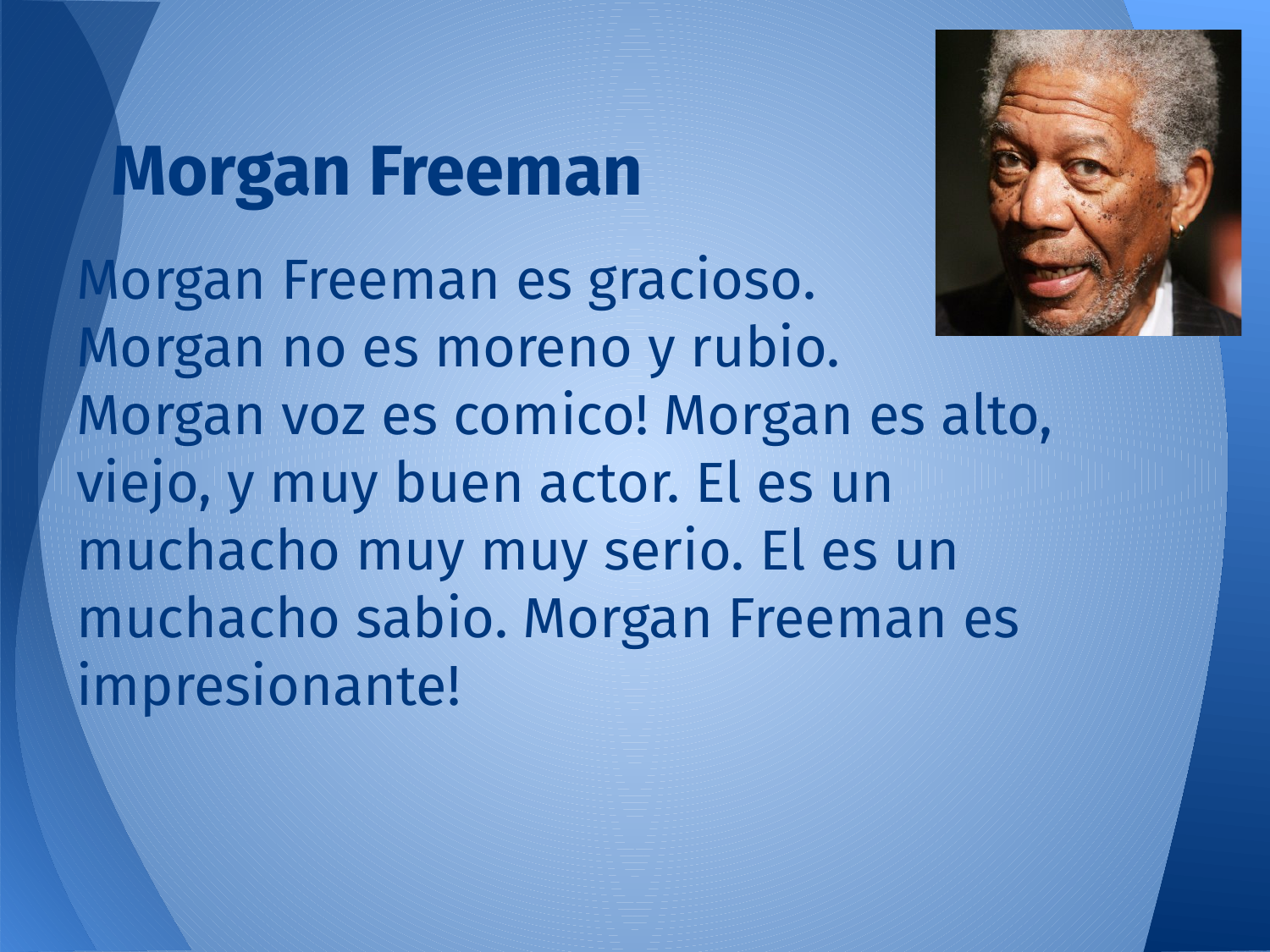

# Morgan Freeman
Morgan Freeman es gracioso.
Morgan no es moreno y rubio.
Morgan voz es comico! Morgan es alto,
viejo, y muy buen actor. El es un
muchacho muy muy serio. El es un
muchacho sabio. Morgan Freeman es
impresionante!